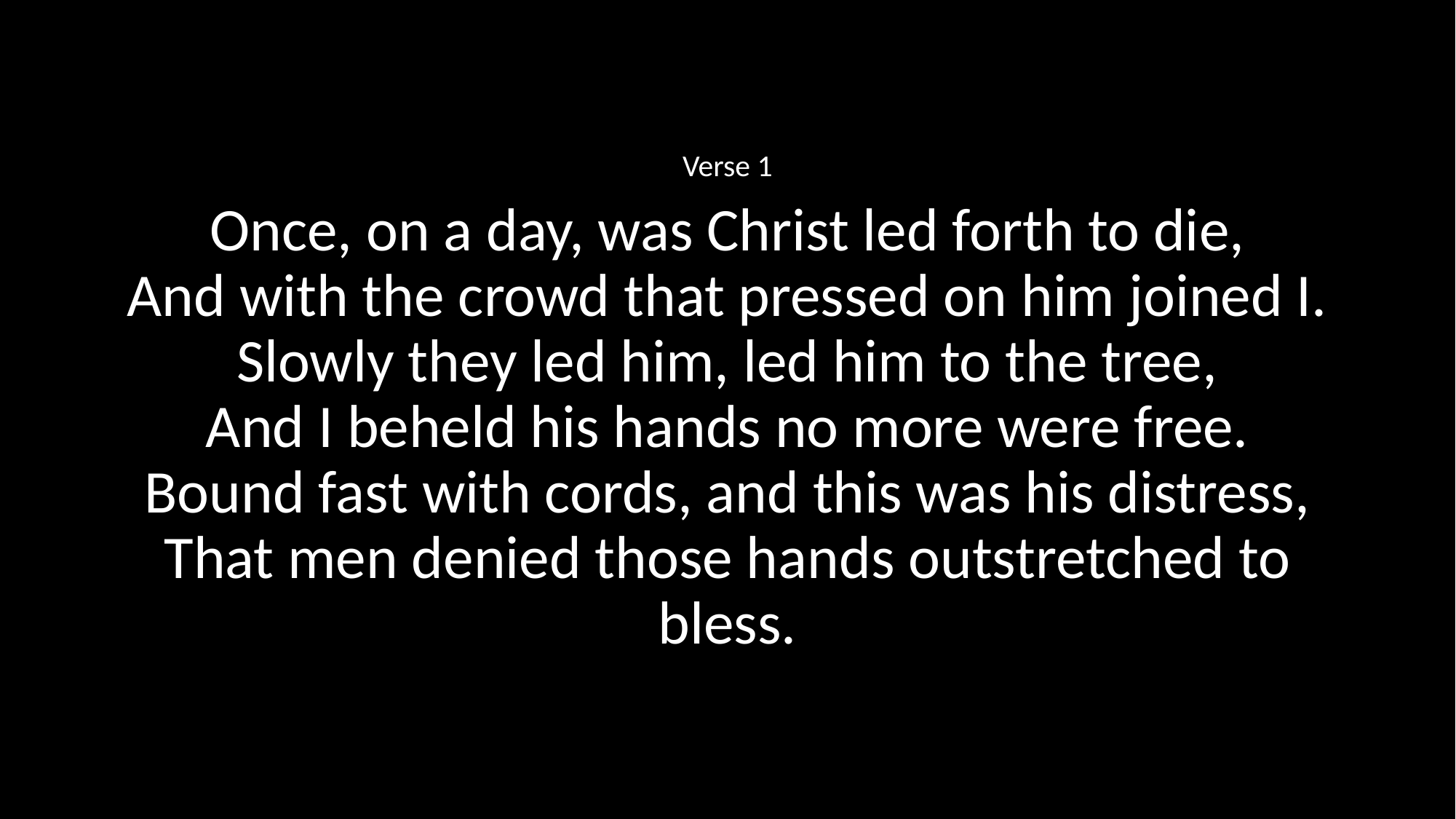

Verse 1
Once, on a day, was Christ led forth to die,
And with the crowd that pressed on him joined I.
Slowly they led him, led him to the tree,
And I beheld his hands no more were free.
Bound fast with cords, and this was his distress,
That men denied those hands outstretched to bless.